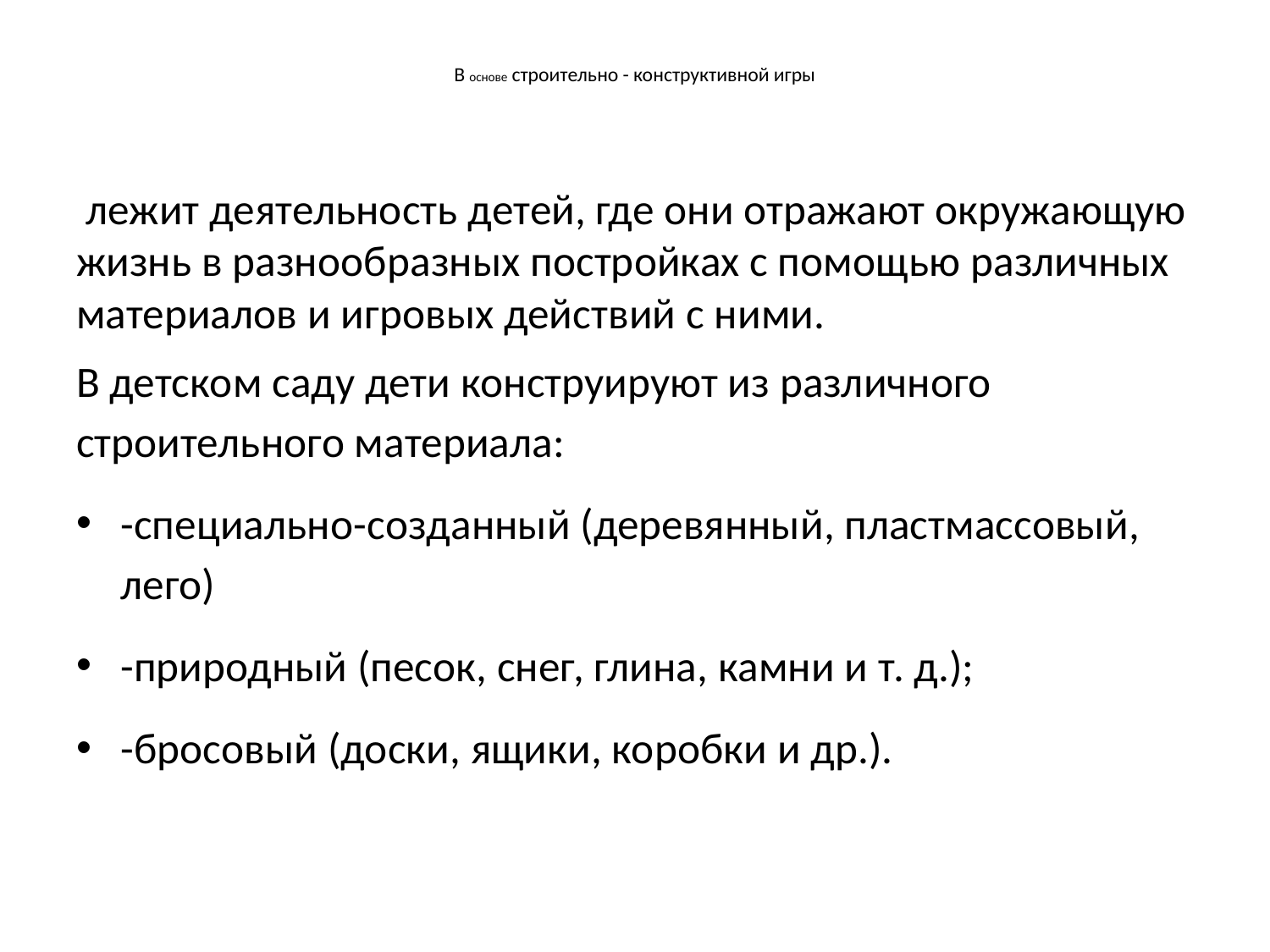

# В основе строительно - конструктивной игры
 лежит деятельность детей, где они отражают окружающую жизнь в разнообразных постройках с помощью различных материалов и игровых действий с ними.
В детском саду дети конструируют из различного строительного материала:
-специально-созданный (деревянный, пластмассовый, лего)
-природный (песок, снег, глина, камни и т. д.);
-бросовый (доски, ящики, коробки и др.).